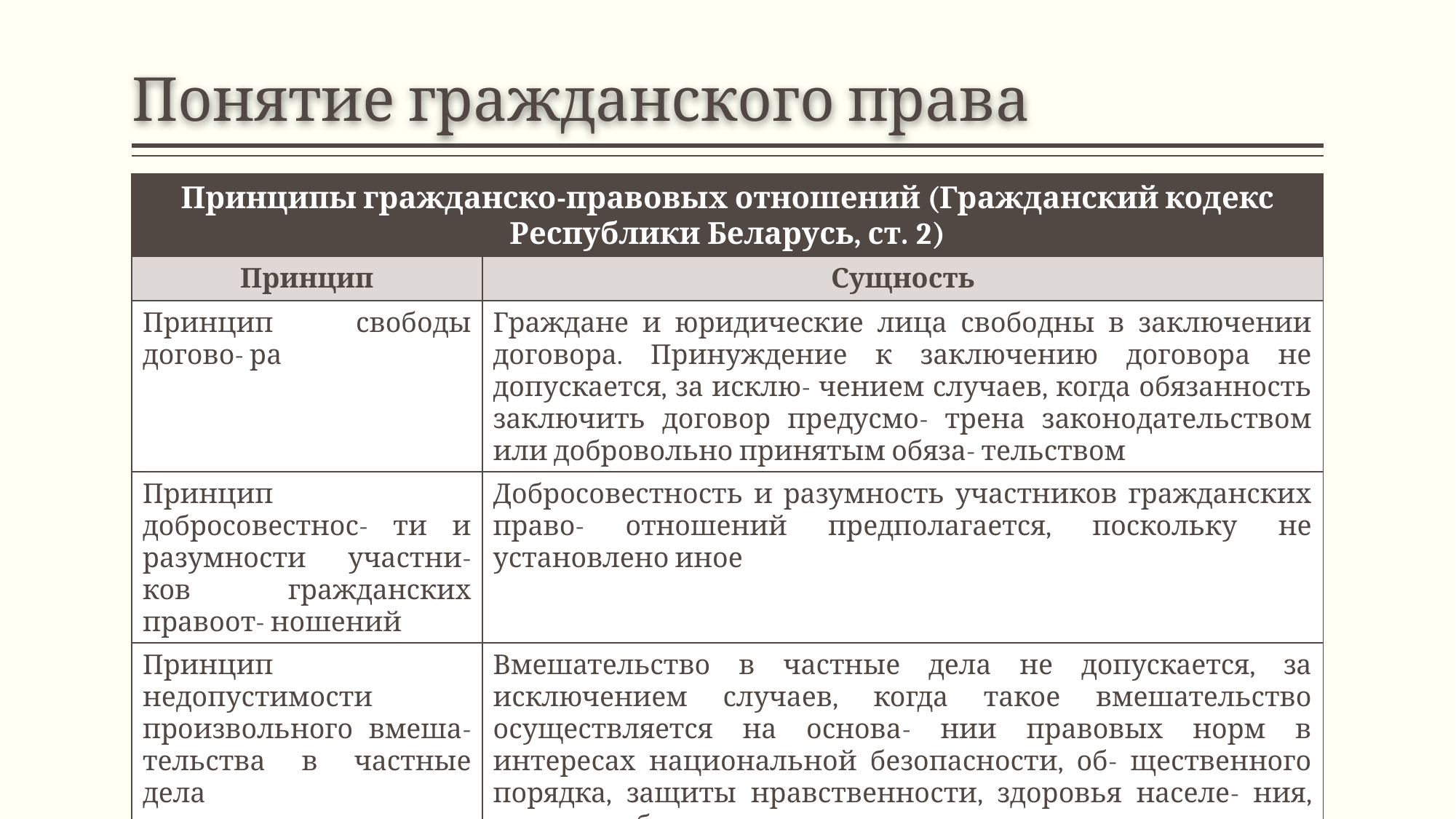

# Понятие гражданского права
| Принципы гражданско-правовых отношений (Гражданский кодекс Республики Беларусь, ст. 2) |  |
| --- | --- |
| Принцип | Сущность |
| Принцип свободы догово- ра | Граждане и юридические лица свободны в заключении договора. Принуждение к заключению договора не допускается, за исклю- чением случаев, когда обязанность заключить договор предусмо- трена законодательством или добровольно принятым обяза- тельством |
| Принцип добросовестнос- ти и разумности участни- ков гражданских правоот- ношений | Добросовестность и разумность участников гражданских право- отношений предполагается, поскольку не установлено иное |
| Принцип недопустимости произвольного вмеша- тельства в частные дела | Вмешательство в частные дела не допускается, за исключением случаев, когда такое вмешательство осуществляется на основа- нии правовых норм в интересах национальной безопасности, об- щественного порядка, защиты нравственности, здоровья населе- ния, прав и свобод других лиц |